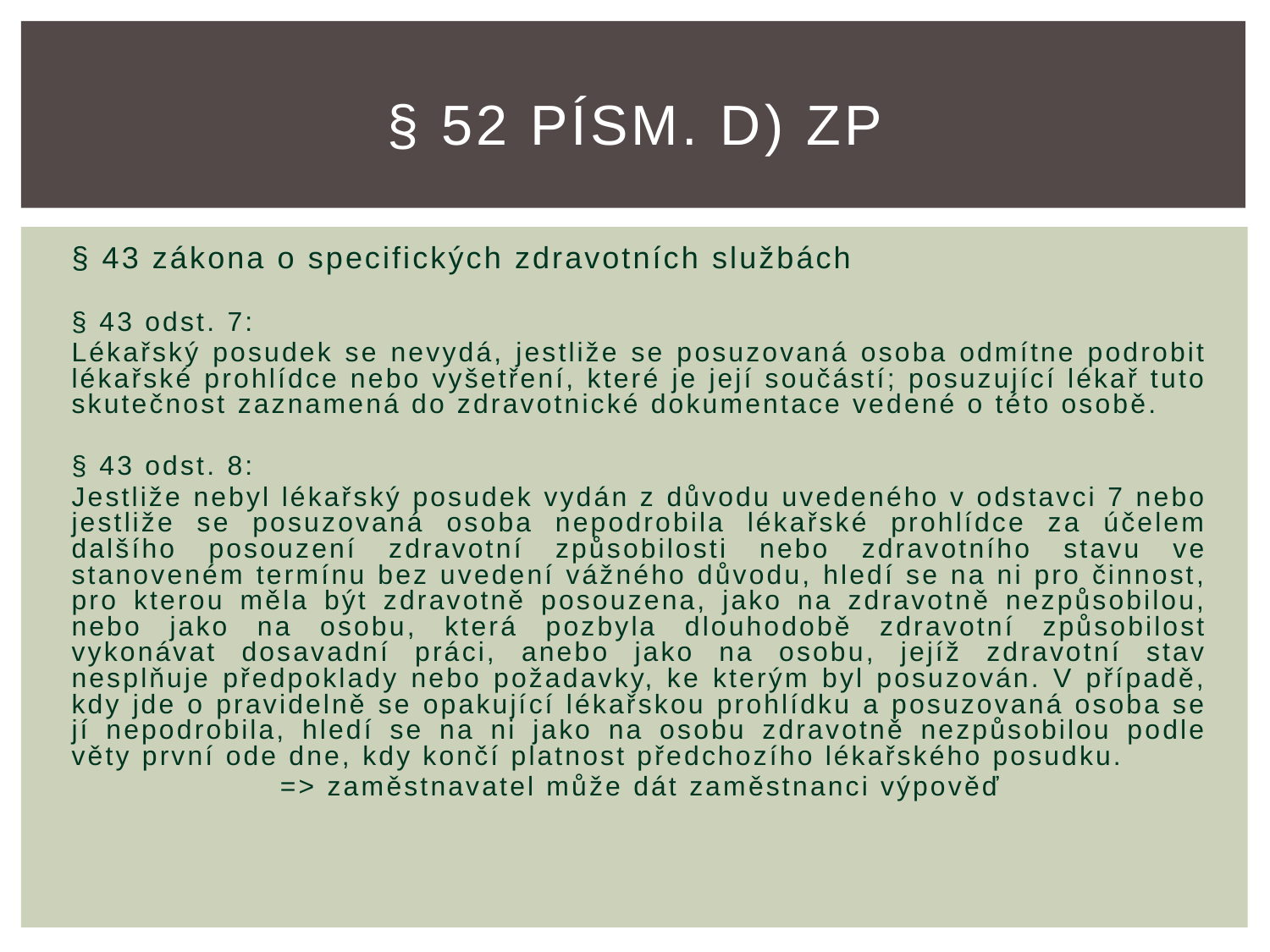

# § 52 písm. D) ZP
§ 43 zákona o specifických zdravotních službách

§ 43 odst. 7:
Lékařský posudek se nevydá, jestliže se posuzovaná osoba odmítne podrobit lékařské prohlídce nebo vyšetření, které je její součástí; posuzující lékař tuto skutečnost zaznamená do zdravotnické dokumentace vedené o této osobě.

§ 43 odst. 8:
Jestliže nebyl lékařský posudek vydán z důvodu uvedeného v odstavci 7 nebo jestliže se posuzovaná osoba nepodrobila lékařské prohlídce za účelem dalšího posouzení zdravotní způsobilosti nebo zdravotního stavu ve stanoveném termínu bez uvedení vážného důvodu, hledí se na ni pro činnost, pro kterou měla být zdravotně posouzena, jako na zdravotně nezpůsobilou, nebo jako na osobu, která pozbyla dlouhodobě zdravotní způsobilost vykonávat dosavadní práci, anebo jako na osobu, jejíž zdravotní stav nesplňuje předpoklady nebo požadavky, ke kterým byl posuzován. V případě, kdy jde o pravidelně se opakující lékařskou prohlídku a posuzovaná osoba se jí nepodrobila, hledí se na ni jako na osobu zdravotně nezpůsobilou podle věty první ode dne, kdy končí platnost předchozího lékařského posudku.
=> zaměstnavatel může dát zaměstnanci výpověď